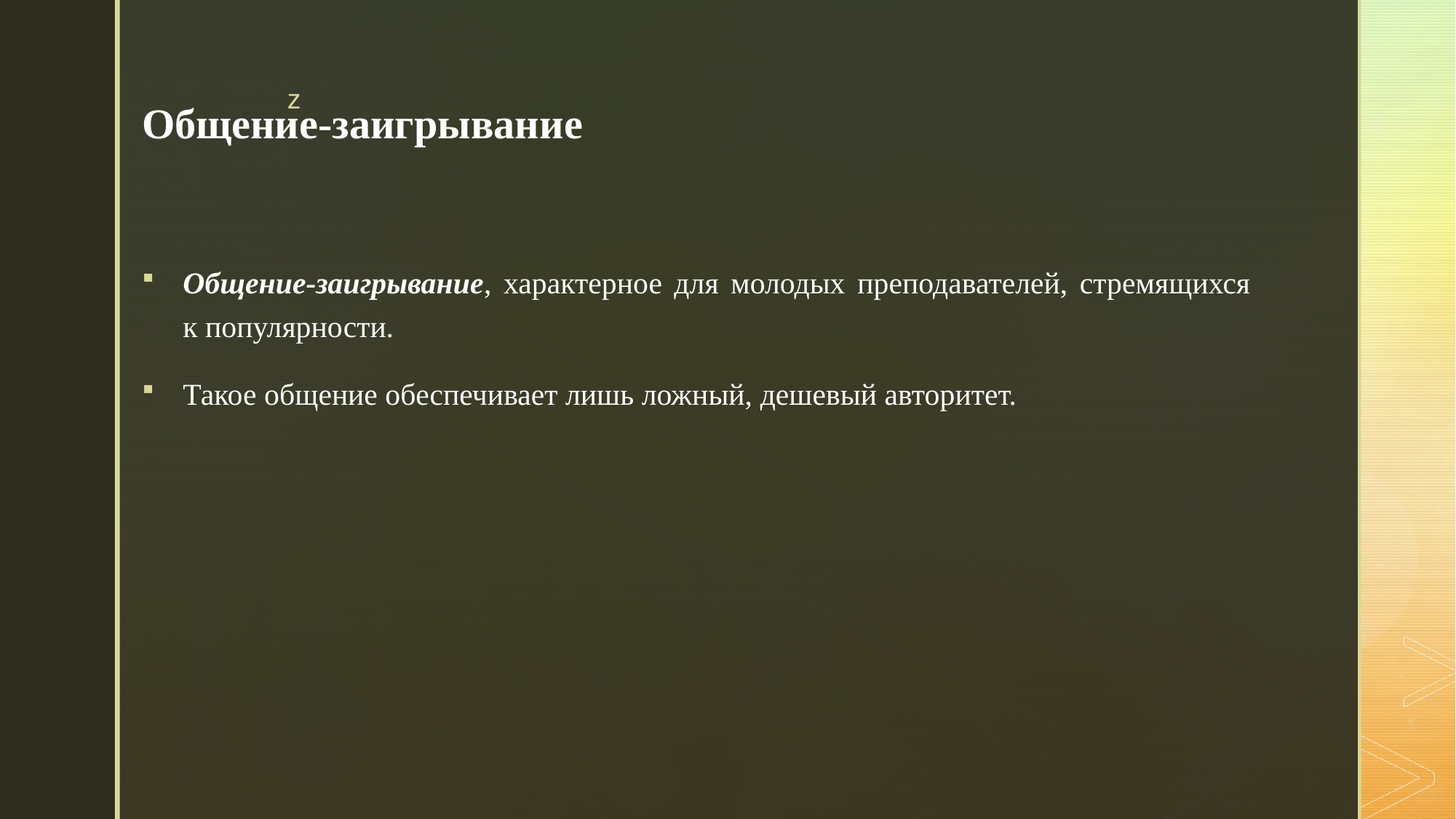

# Общение-заигрывание
Общение-заигрывание, характерное для молодых преподавателей, стремящихся к популярности.
Такое общение обеспечивает лишь ложный, дешевый авторитет.